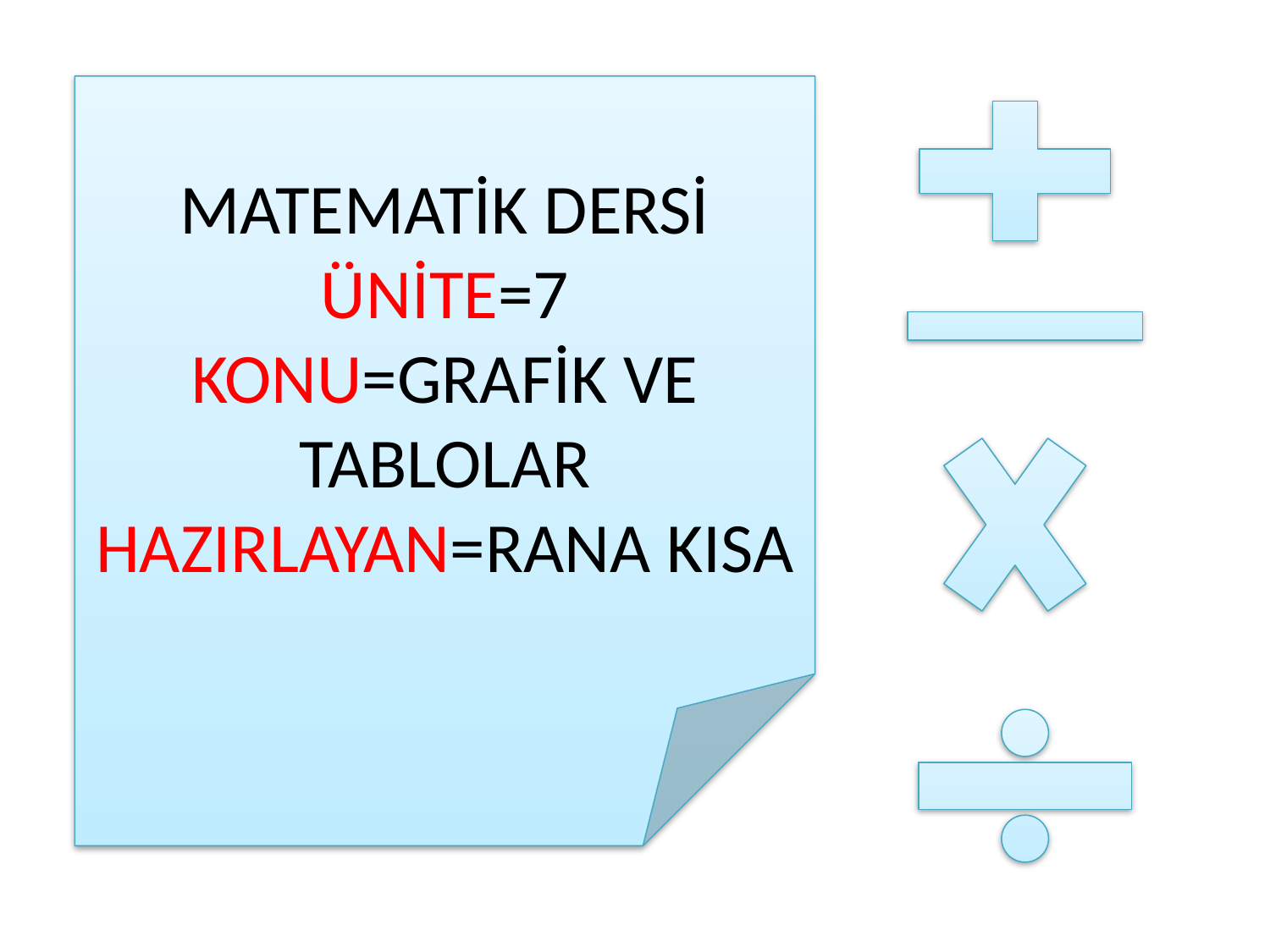

MATEMATİK DERSİ
ÜNİTE=7
KONU=GRAFİK VE TABLOLAR
HAZIRLAYAN=RANA KISA